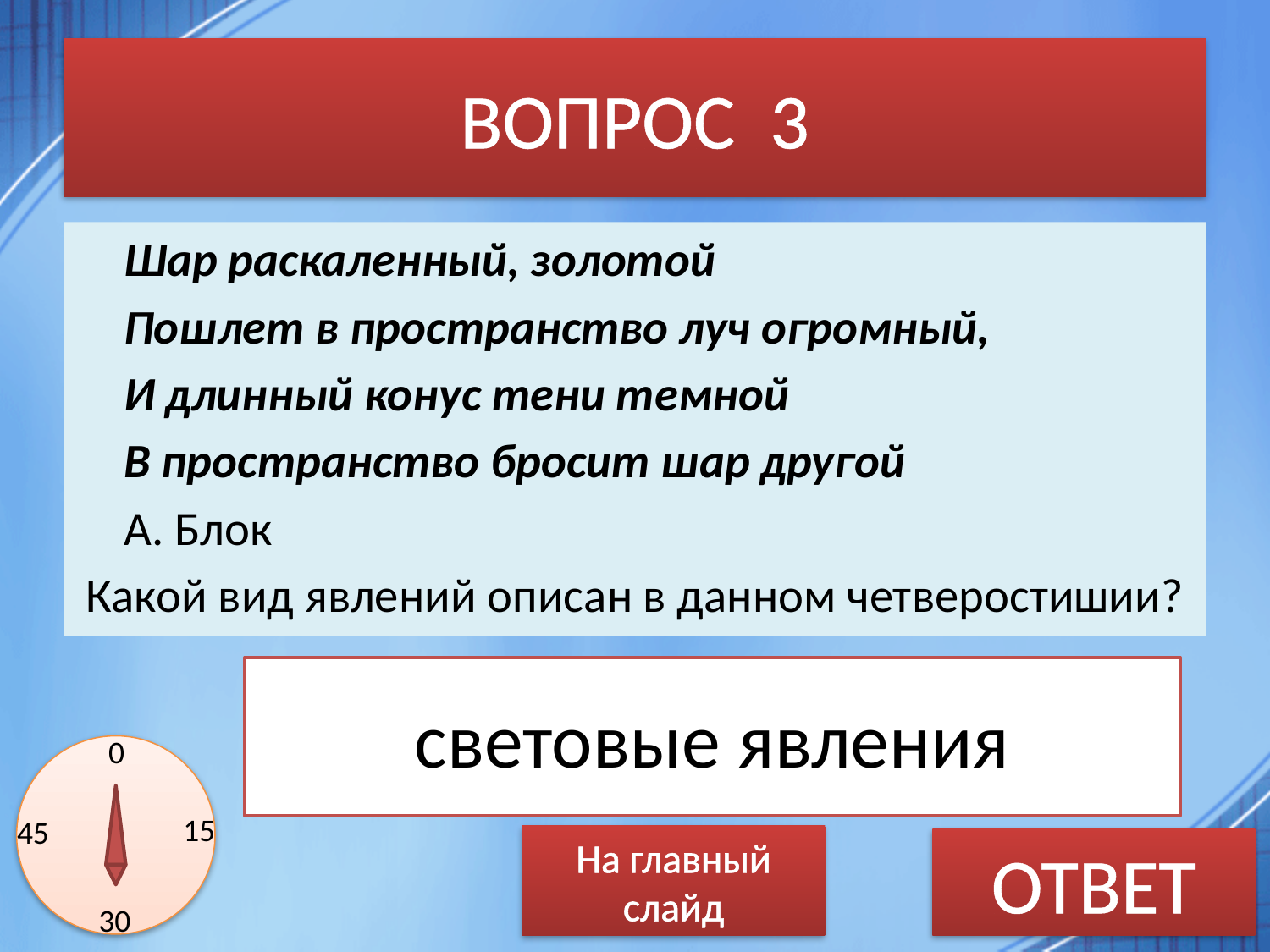

# ВОПРОС  3
		Шар раскаленный, золотой
		Пошлет в пространство луч огромный,
		И длинный конус тени темной
		В пространство бросит шар другой
								А. Блок
Какой вид явлений описан в данном четверостишии?

световые явления
0

15
45
На главный слайд
ОТВЕТ
30